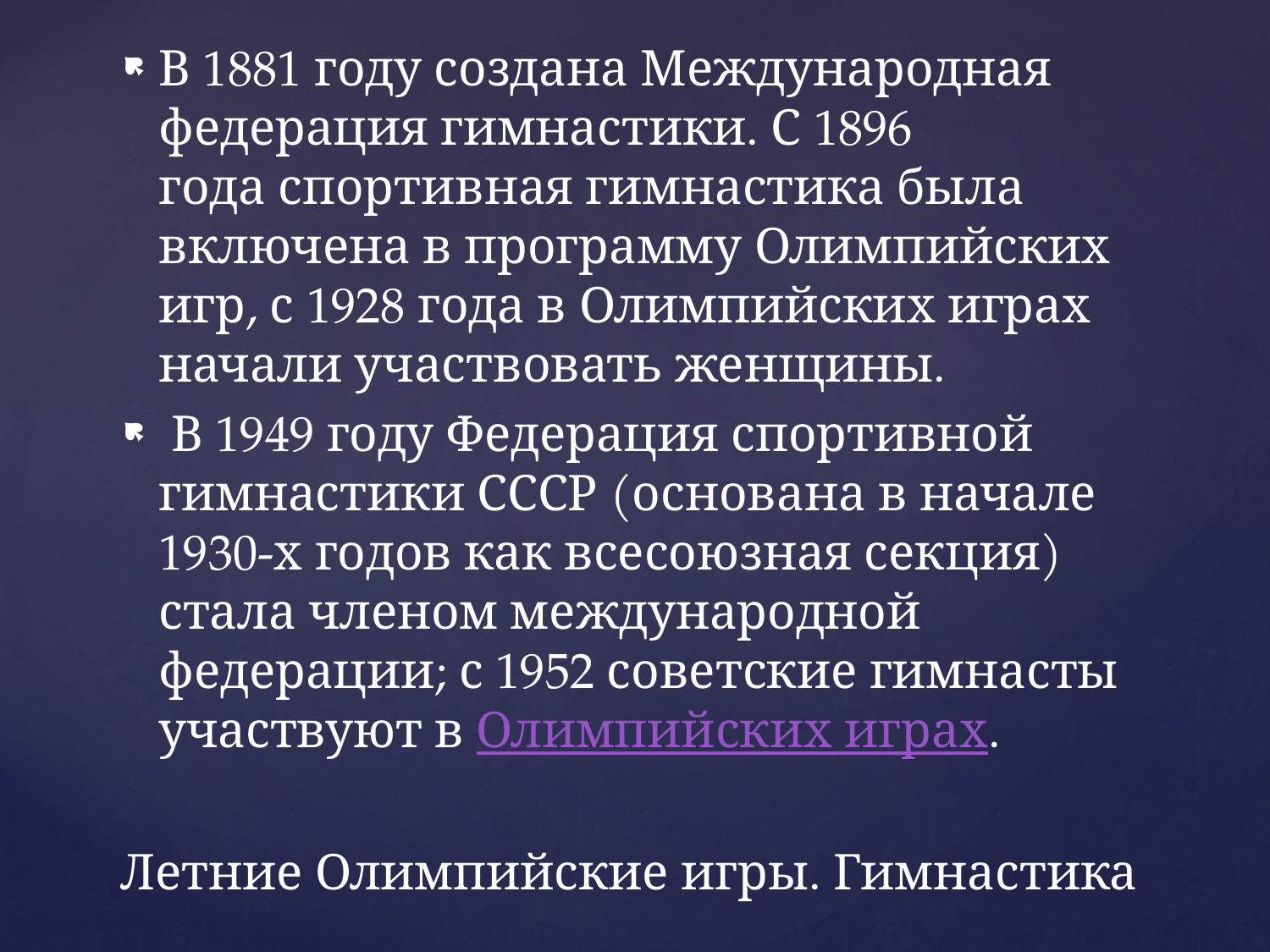

В 1881 году создана Международная федерация гимнастики. С 1896 года спортивная гимнастика была включена в программу Олимпийских игр, с 1928 года в Олимпийских играх начали участвовать женщины.
 В 1949 году Федерация спортивной гимнастики СССР (основана в начале 1930-х годов как всесоюзная секция) стала членом международной федерации; с 1952 советские гимнасты участвуют в Олимпийских играх.
# Летние Олимпийские игры. Гимнастика